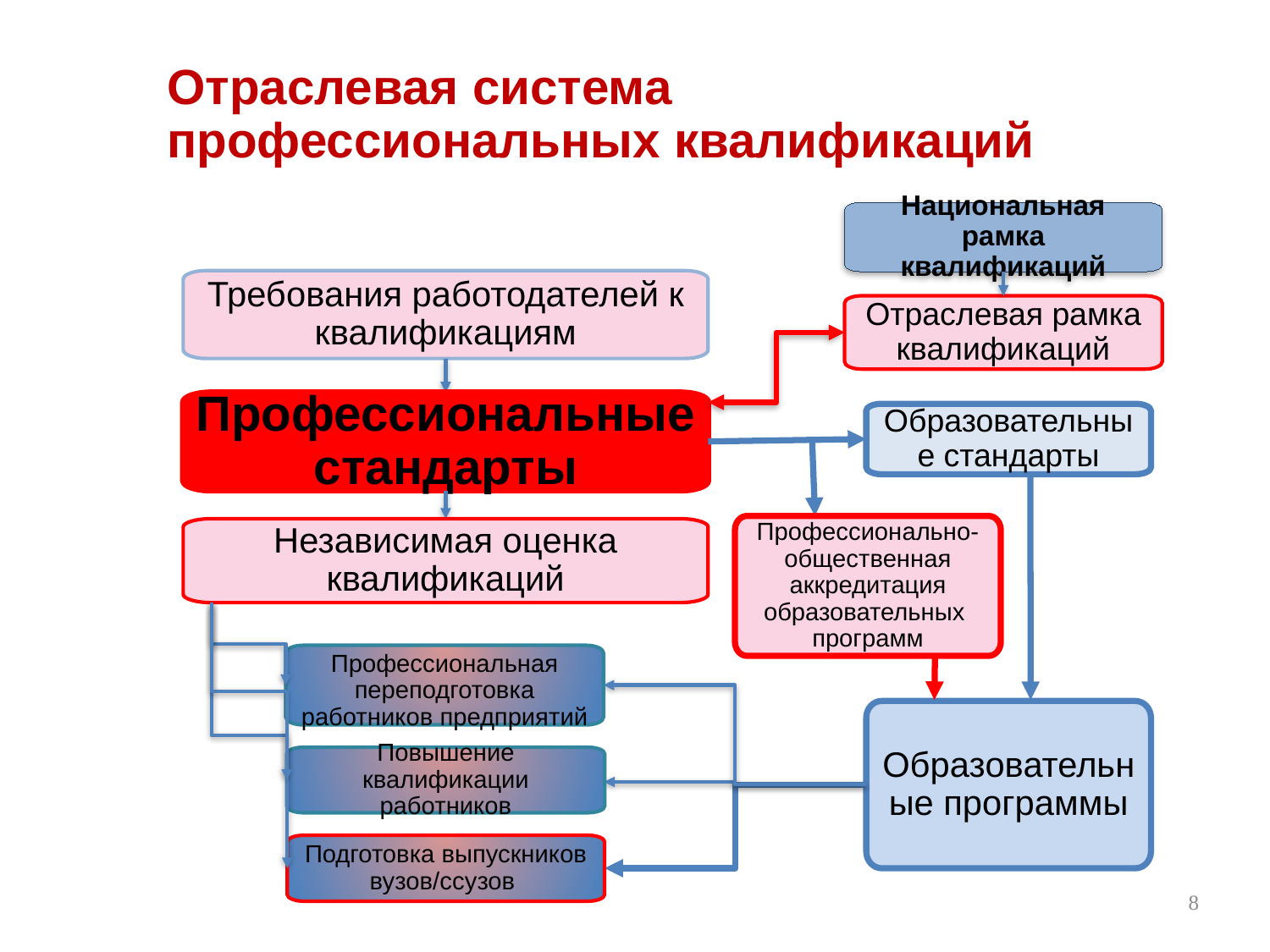

Отраслевая система профессиональных квалификаций
Национальная рамка квалификаций
Требования работодателей к квалификациям
Отраслевая рамка квалификаций
Профессиональные стандарты
Образовательные стандарты
Профессионально-общественная аккредитация образовательных  программ
Независимая оценка квалификаций

Профессиональная переподготовка работников предприятий

Образовательные программы
Повышение квалификации работников
Подготовка выпускников вузов/ссузов
8